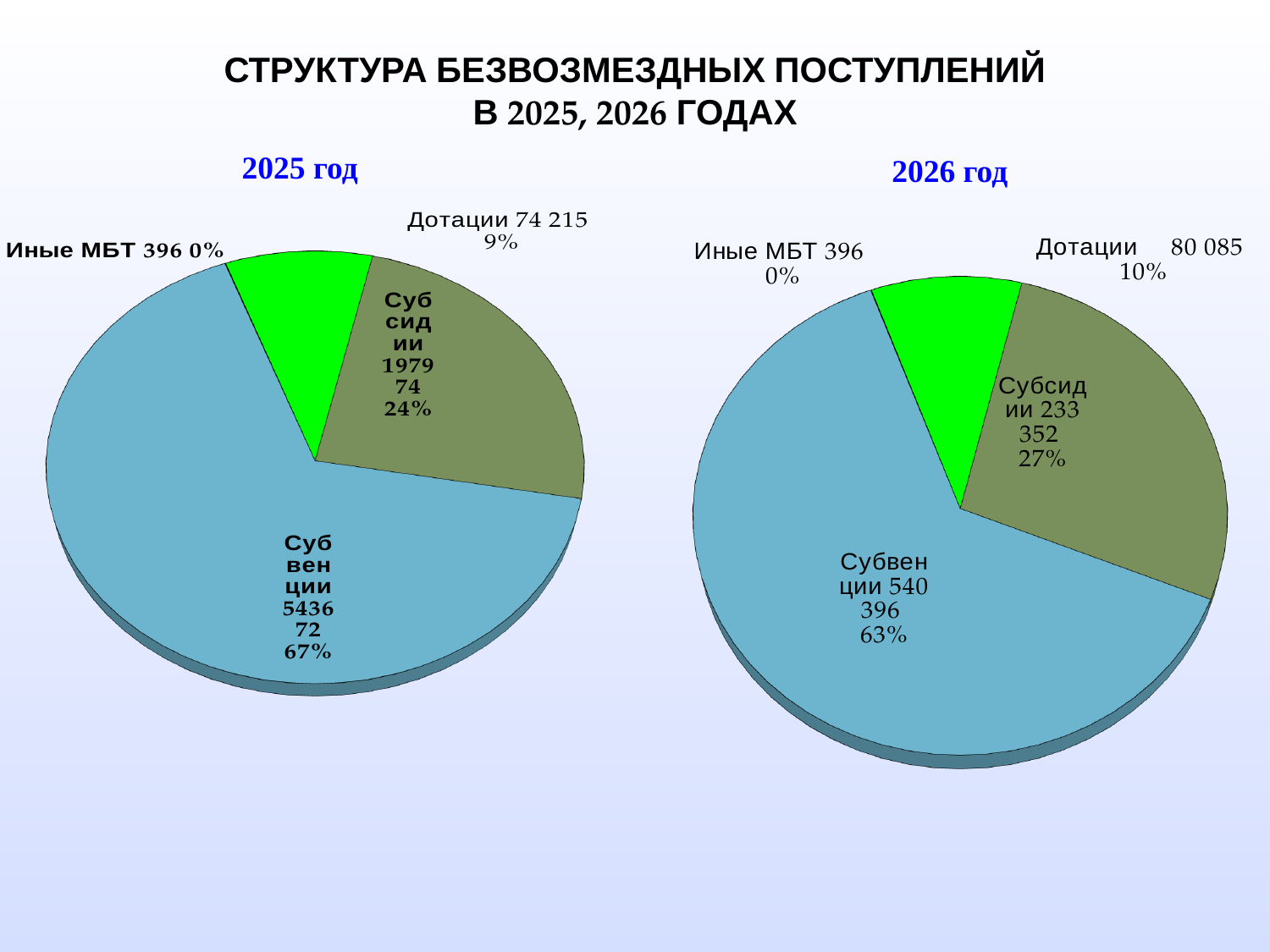

СТРУКТУРА БЕЗВОЗМЕЗДНЫХ ПОСТУПЛЕНИЙ
В 2025, 2026 ГОДАХ
2025 год
2026 год

[unsupported chart]

[unsupported chart]